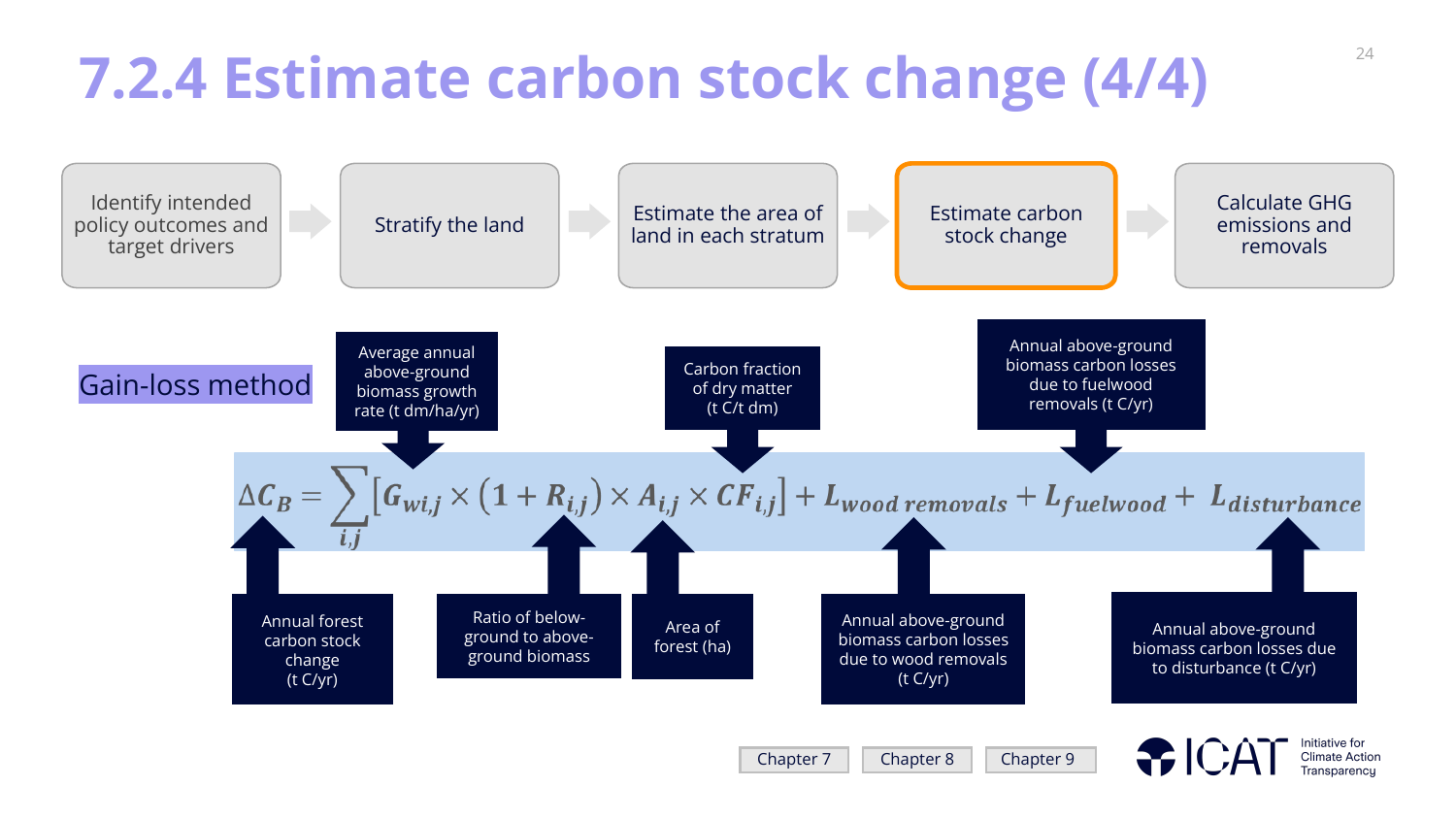

# 7.2.4 Estimate carbon stock change (4/4)
Identify intended policy outcomes and target drivers
Stratify the land
Estimate the area of land in each stratum
Estimate carbon stock change
Calculate GHG emissions and removals

Annual above-ground biomass carbon losses due to fuelwood removals (t C/yr)
Average annual above-ground biomass growth rate (t dm/ha/yr)
Carbon fraction of dry matter
(t C/t dm)
Gain-loss method

Annual above-ground biomass carbon losses due to disturbance (t C/yr)
Ratio of below- ground to above- ground biomass
Annual above-ground biomass carbon losses due to wood removals (t C/yr)
Area of forest (ha)
Annual forest carbon stock change
(t C/yr)
Chapter 7

Chapter 8

Chapter 9